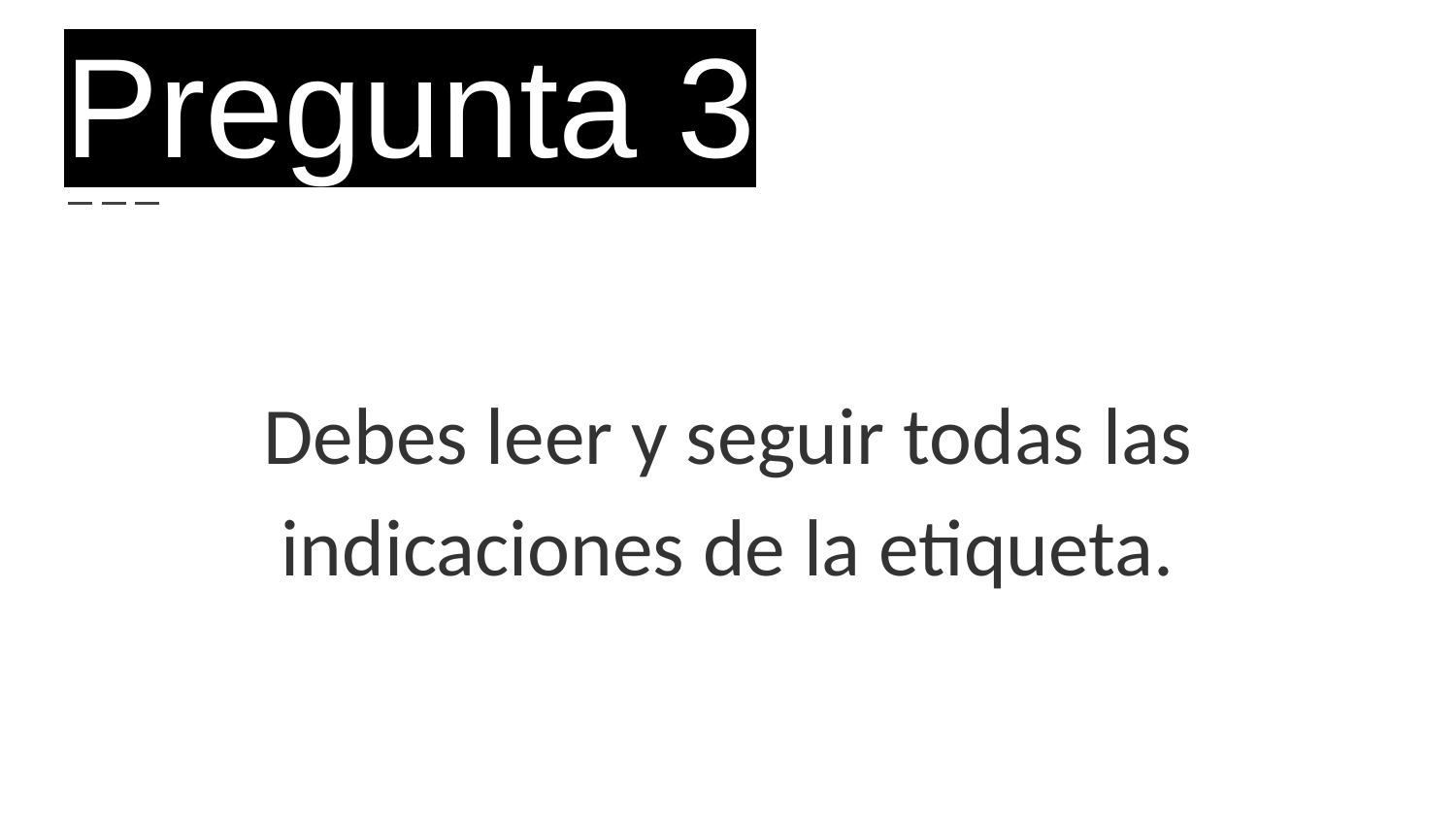

# Pregunta 3
Debes leer y seguir todas las indicaciones de la etiqueta.